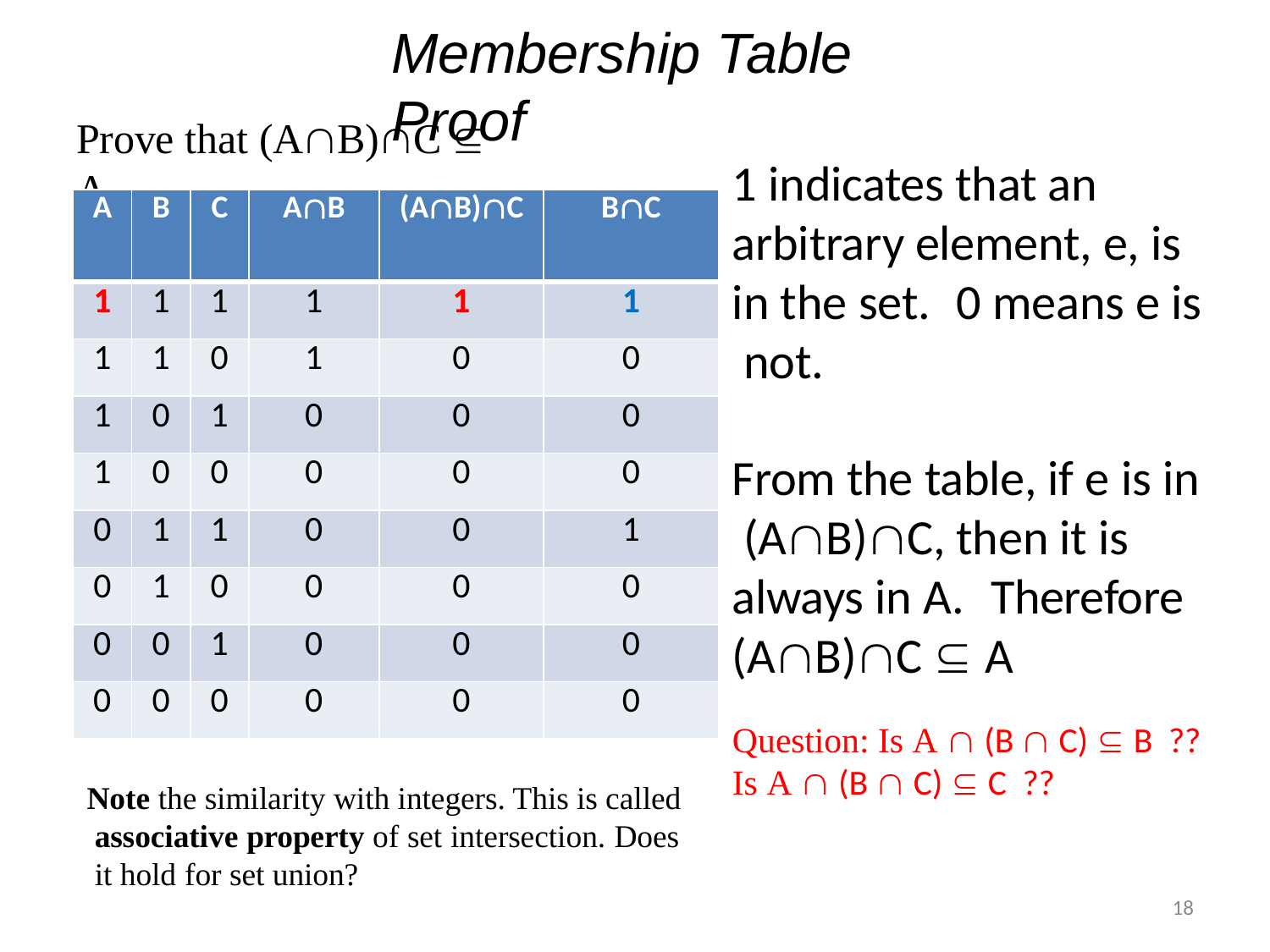

# Membership Table Proof
Prove that (A∩B)∩C ⊆ A
1 indicates that an  arbitrary element, e, is  in the set.	0 means e is  not.

From the table, if e is in  (A∩B)∩C, then it is  always in A.	Therefore  (A∩B)∩C ⊆ A
Question: Is A ∩ (B ∩ C) ⊆ B ??
Is A ∩ (B ∩ C) ⊆ C ??
| A | B | C | A∩B | (A∩B)∩C | B∩C |
| --- | --- | --- | --- | --- | --- |
| 1 | 1 | 1 | 1 | 1 | 1 |
| 1 | 1 | 0 | 1 | 0 | 0 |
| 1 | 0 | 1 | 0 | 0 | 0 |
| 1 | 0 | 0 | 0 | 0 | 0 |
| 0 | 1 | 1 | 0 | 0 | 1 |
| 0 | 1 | 0 | 0 | 0 | 0 |
| 0 | 0 | 1 | 0 | 0 | 0 |
| 0 | 0 | 0 | 0 | 0 | 0 |
Note the similarity with integers. This is called  associative property of set intersection. Does  it hold for set union?
18